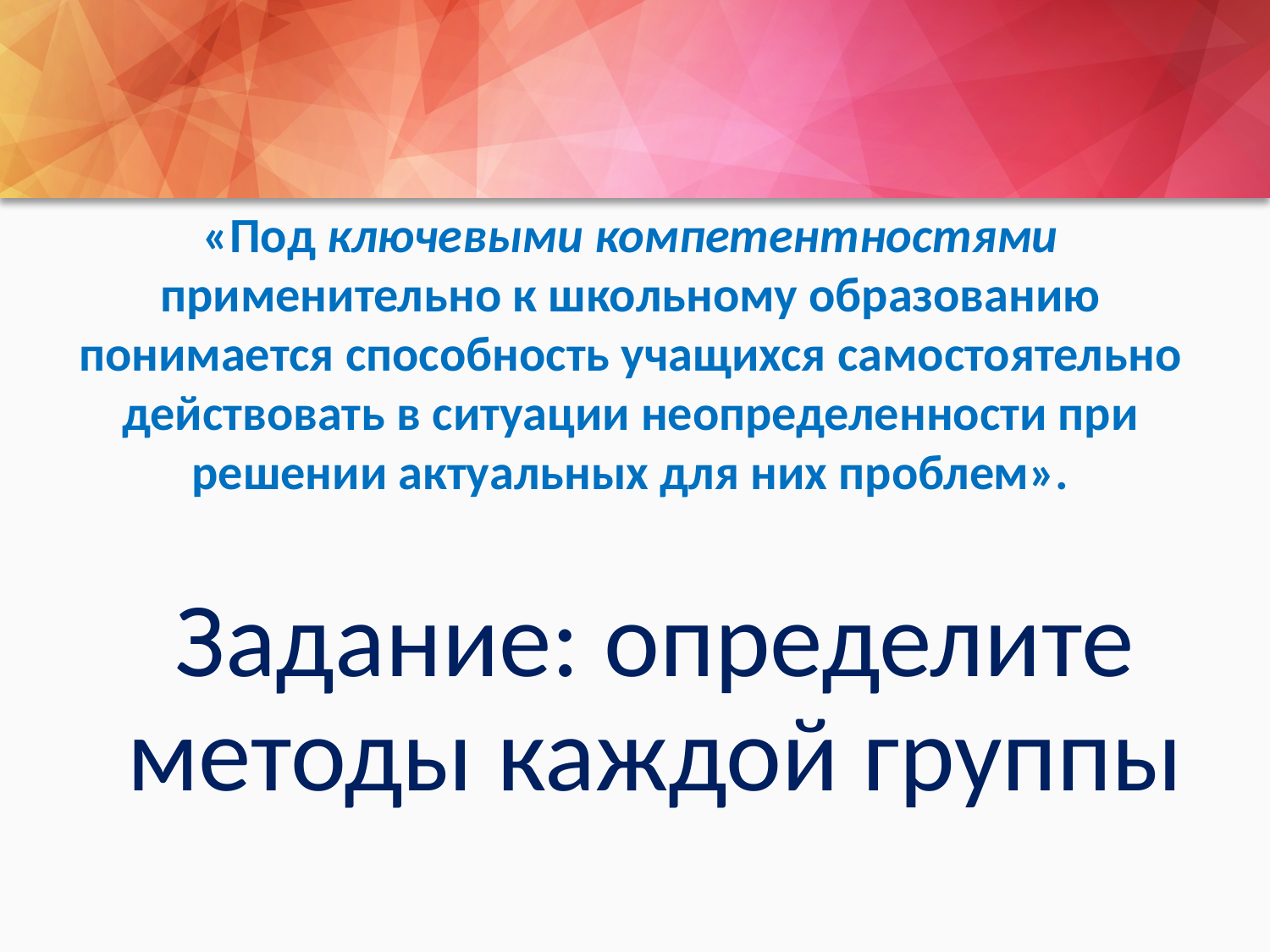

«Под ключевыми компетентностями применительно к школьному образованию понимается способность учащихся самостоятельно действовать в ситуации неопределенности при решении актуальных для них проблем».
Задание: определите методы каждой группы